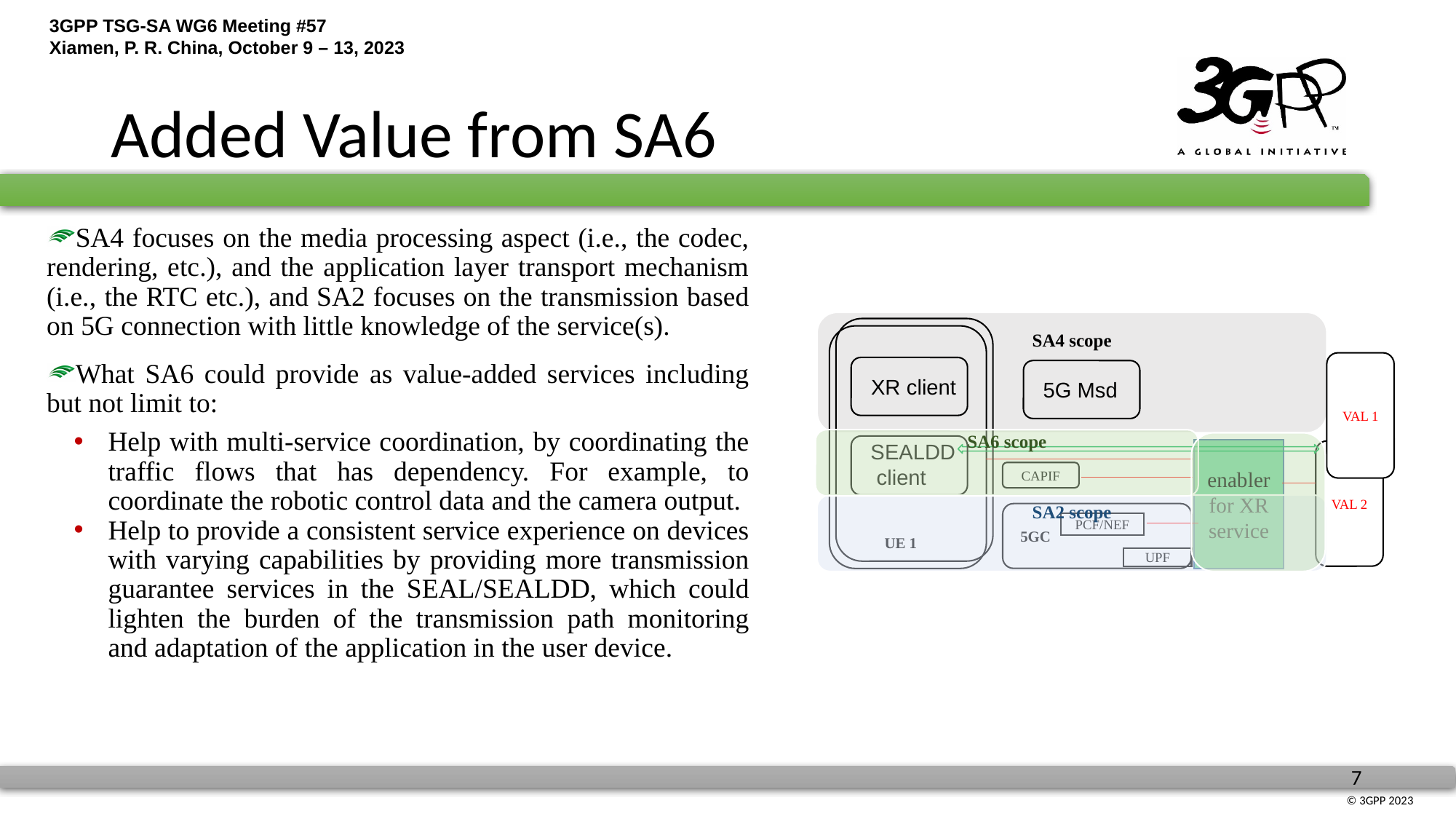

# Added Value from SA6
SA4 focuses on the media processing aspect (i.e., the codec, rendering, etc.), and the application layer transport mechanism (i.e., the RTC etc.), and SA2 focuses on the transmission based on 5G connection with little knowledge of the service(s).
What SA6 could provide as value-added services including but not limit to:
Help with multi-service coordination, by coordinating the traffic flows that has dependency. For example, to coordinate the robotic control data and the camera output.
Help to provide a consistent service experience on devices with varying capabilities by providing more transmission guarantee services in the SEAL/SEALDD, which could lighten the burden of the transmission path monitoring and adaptation of the application in the user device.
SA4 scope

VAL 1

XR client
5G Msd
SA6 scope

SEALDD
 client

enabler for XR service
VAL 2

CAPIF
SA2 scope

 5GC
PCF/NEF
UE 1
UPF